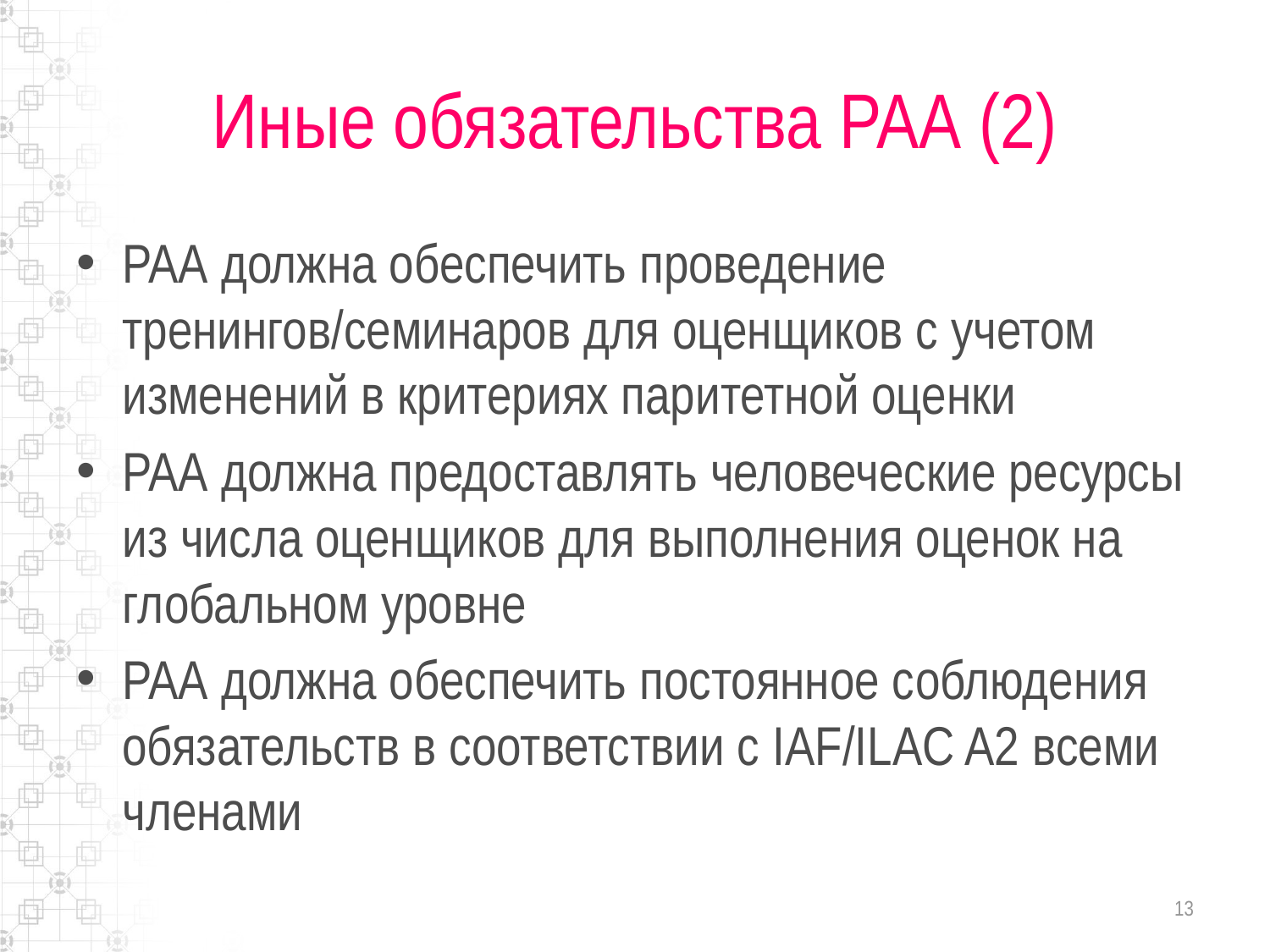

# Иные обязательства РАА (2)
РАА должна обеспечить проведение тренингов/семинаров для оценщиков с учетом изменений в критериях паритетной оценки
РАА должна предоставлять человеческие ресурсы из числа оценщиков для выполнения оценок на глобальном уровне
РАА должна обеспечить постоянное соблюдения обязательств в соответствии с IAF/ILAC A2 всеми членами

13